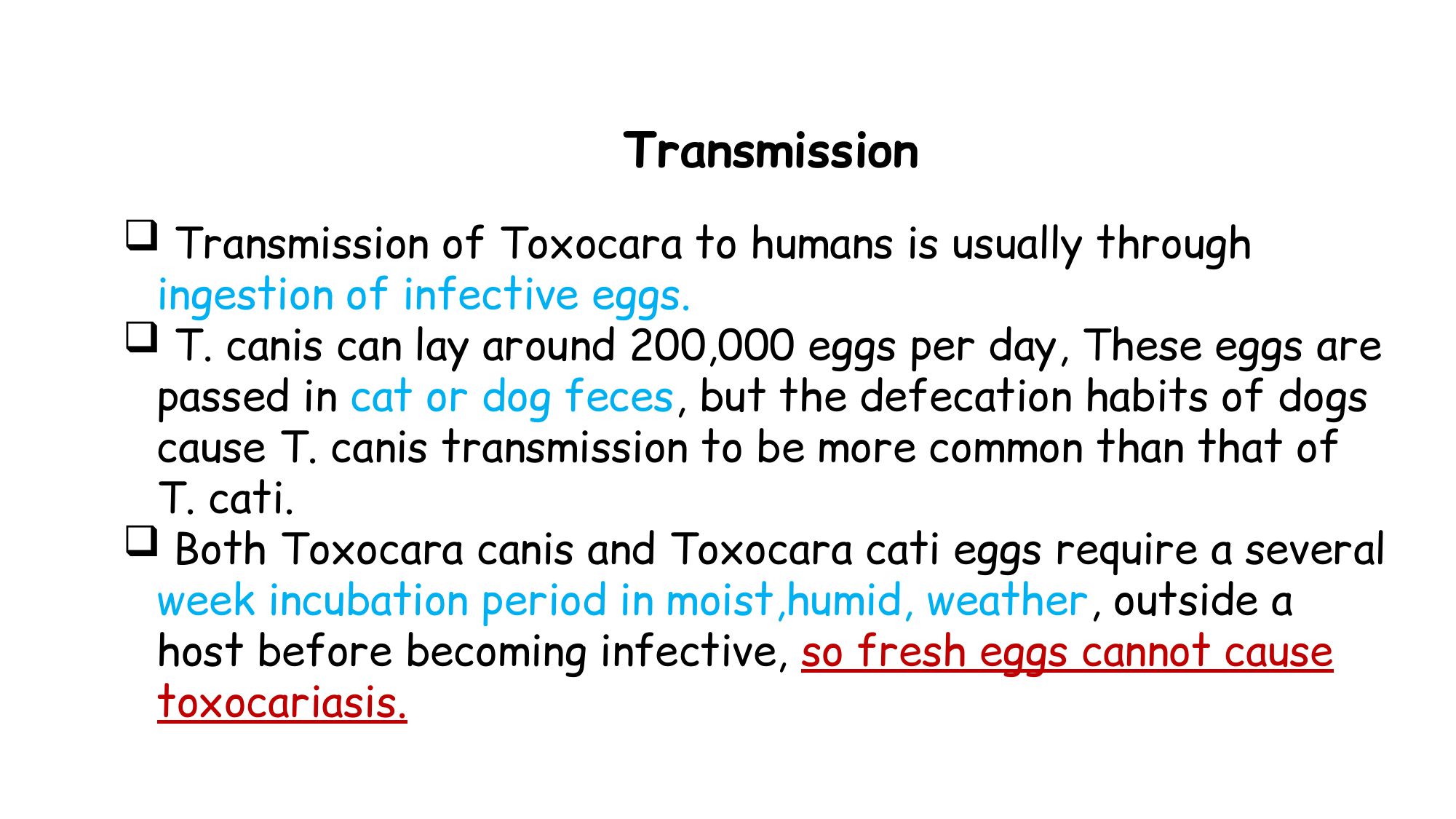

Transmission
 Transmission of Toxocara to humans is usually through ingestion of infective eggs.
 T. canis can lay around 200,000 eggs per day, These eggs are passed in cat or dog feces, but the defecation habits of dogs cause T. canis transmission to be more common than that of T. cati.
 Both Toxocara canis and Toxocara cati eggs require a several week incubation period in moist,humid, weather, outside a host before becoming infective, so fresh eggs cannot cause toxocariasis.